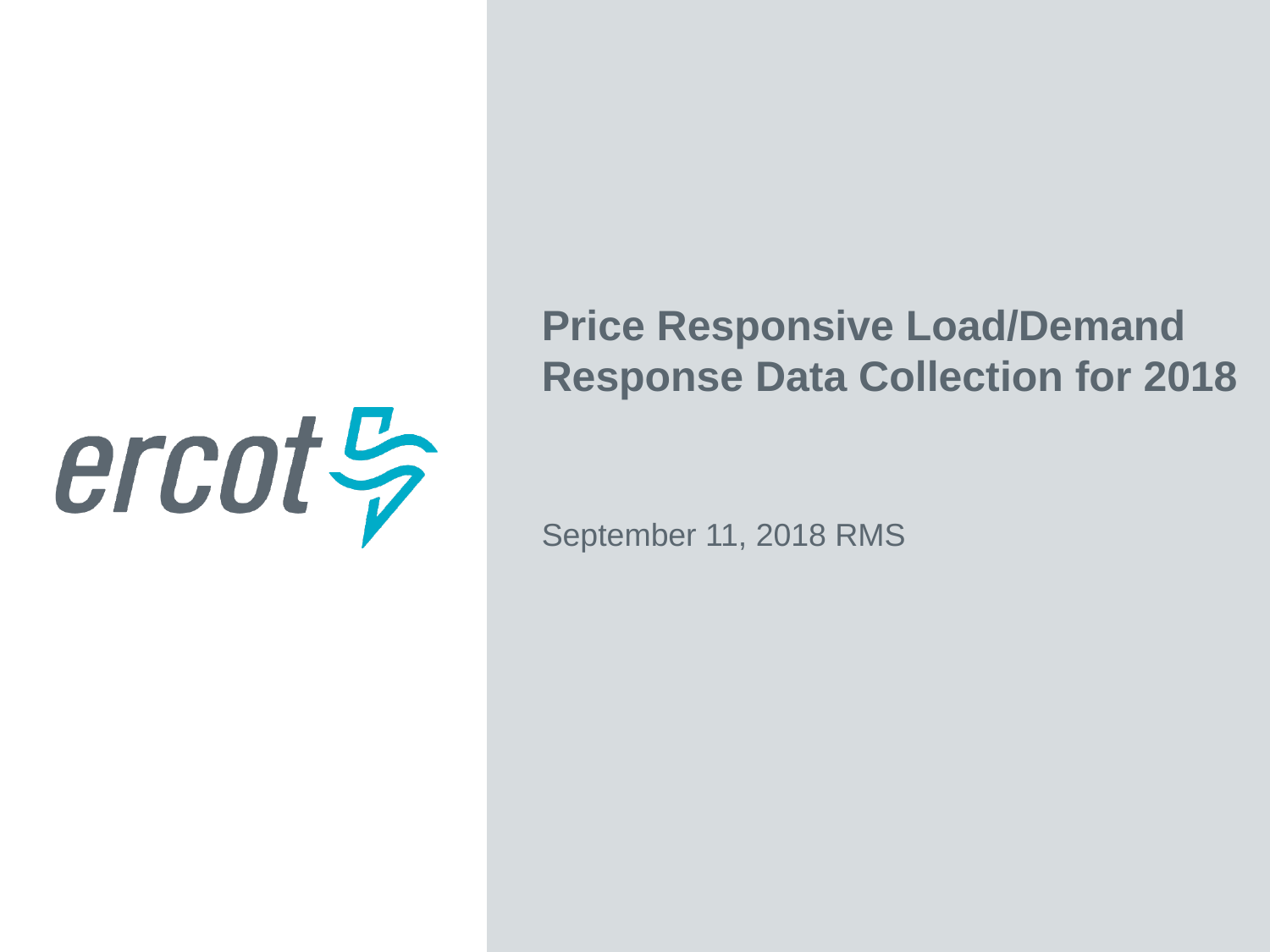

Price Responsive Load/Demand Response Data Collection for 2018

September 11, 2018 RMS